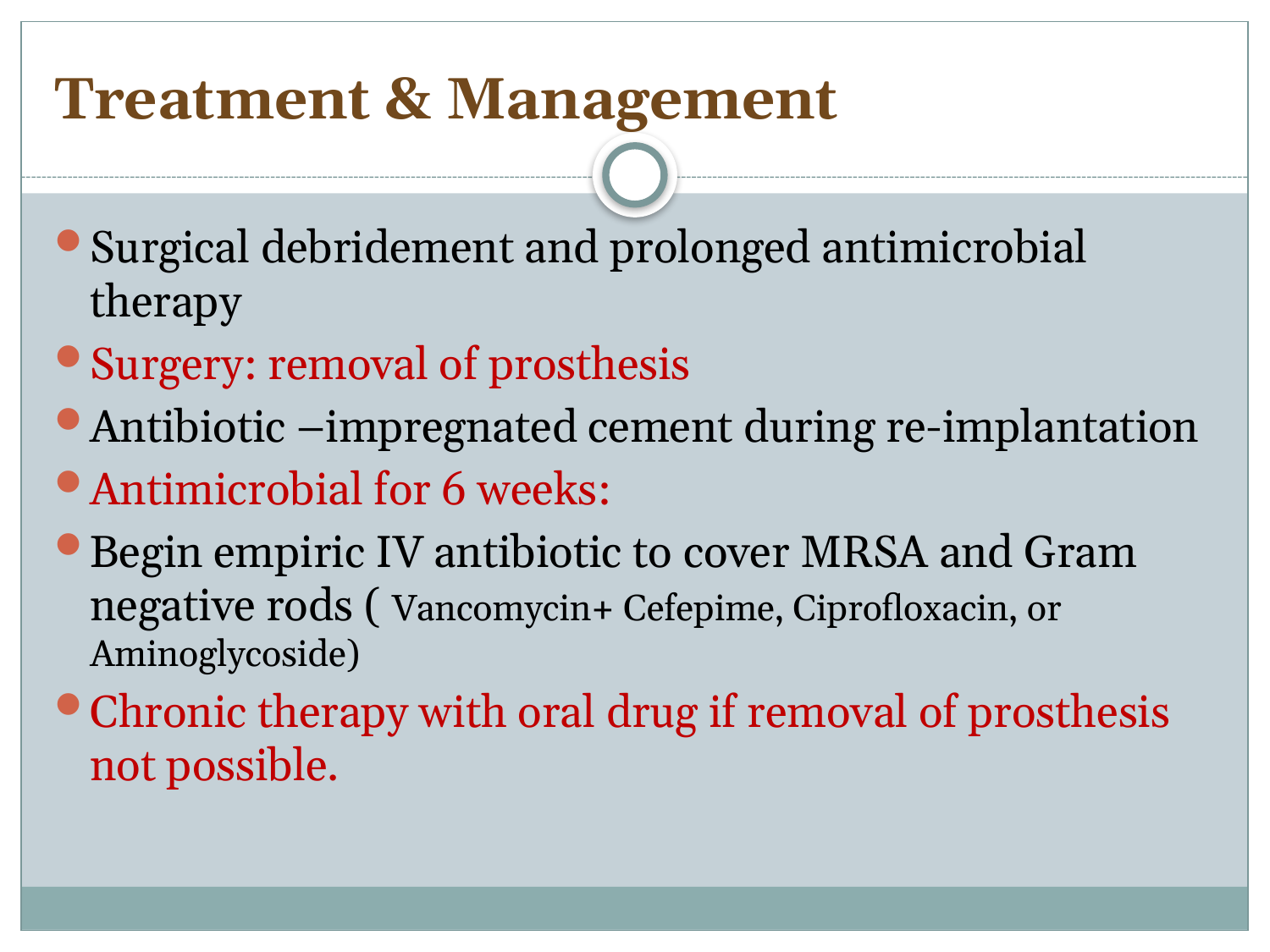

# Treatment & Management
Surgical debridement and prolonged antimicrobial therapy
Surgery: removal of prosthesis
Antibiotic –impregnated cement during re-implantation
Antimicrobial for 6 weeks:
Begin empiric IV antibiotic to cover MRSA and Gram negative rods ( Vancomycin+ Cefepime, Ciprofloxacin, or Aminoglycoside)
Chronic therapy with oral drug if removal of prosthesis not possible.